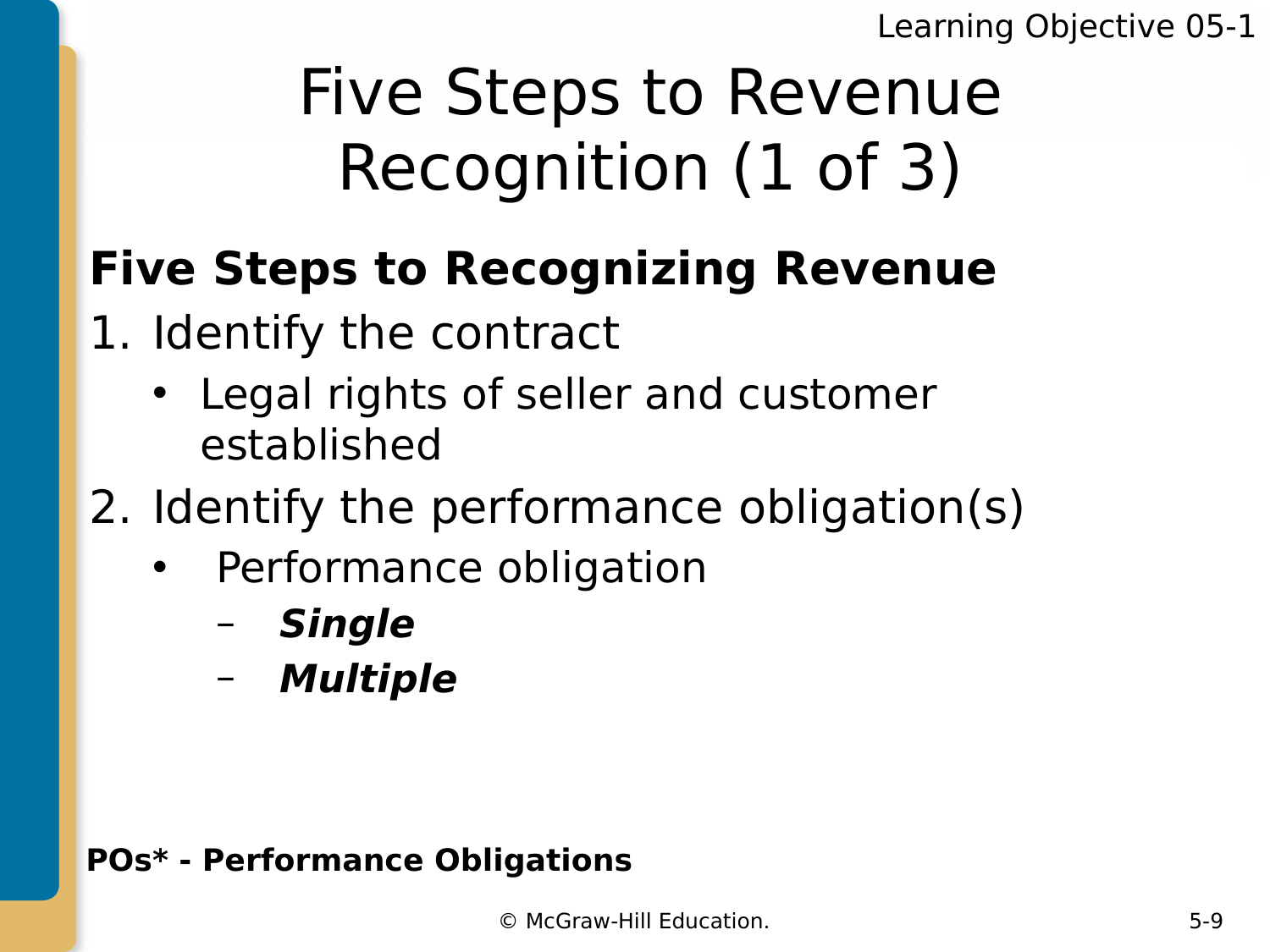

Learning Objective 05-1
# Five Steps to Revenue Recognition (1 of 3)
Five Steps to Recognizing Revenue
Identify the contract
Legal rights of seller and customer established
Identify the performance obligation(s)
Performance obligation
Single
Multiple
POs* - Performance Obligations